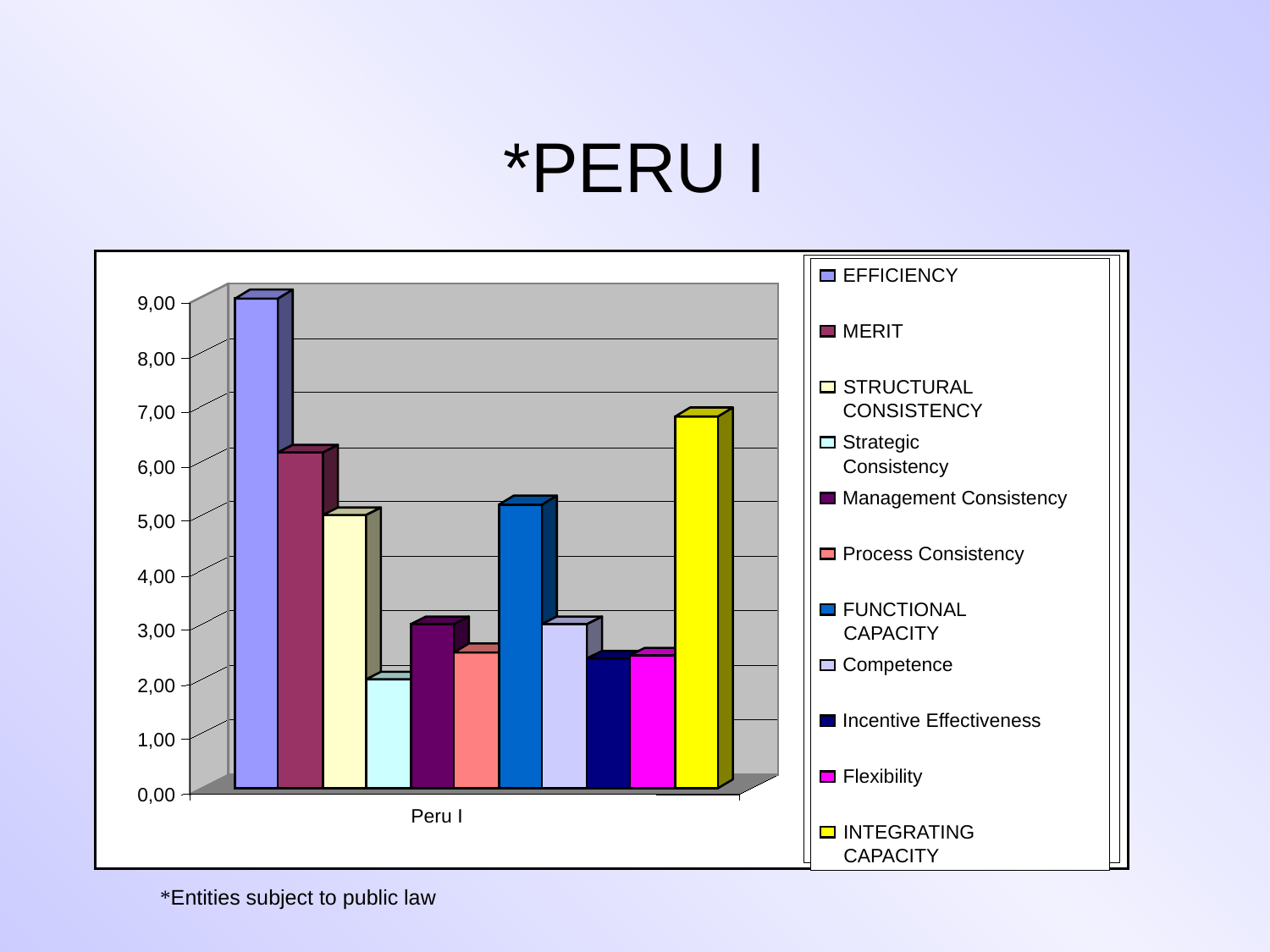

# *PERU I

EFICIENCIA
EFFICIENCY

9,00

MÉRITO
MERIT

8,00

CONSISTENCIA
STRUCTURAL

ESTRUCTURAL
CONSISTENCY
7,00

Consistencia
Strategic

Estratégica

Consistency
6,00

Consistencia Directiva
Management Consistency

5,00

Consistencia de los
Process Consistency

Procesos
4,00

CAPACIDAD
FUNCTIONAL

FUNCIONAL

3,00
CAPACITY

Competencia

Competence

2,00

Eficacia Incentivadora
Incentive Effectiveness

1,00

Flexibilidad
Flexibility

0,00

Peru I
CAPACIDAD
INTEGRATING

INTEGRADORA
CAPACITY
*Entities subject to public law